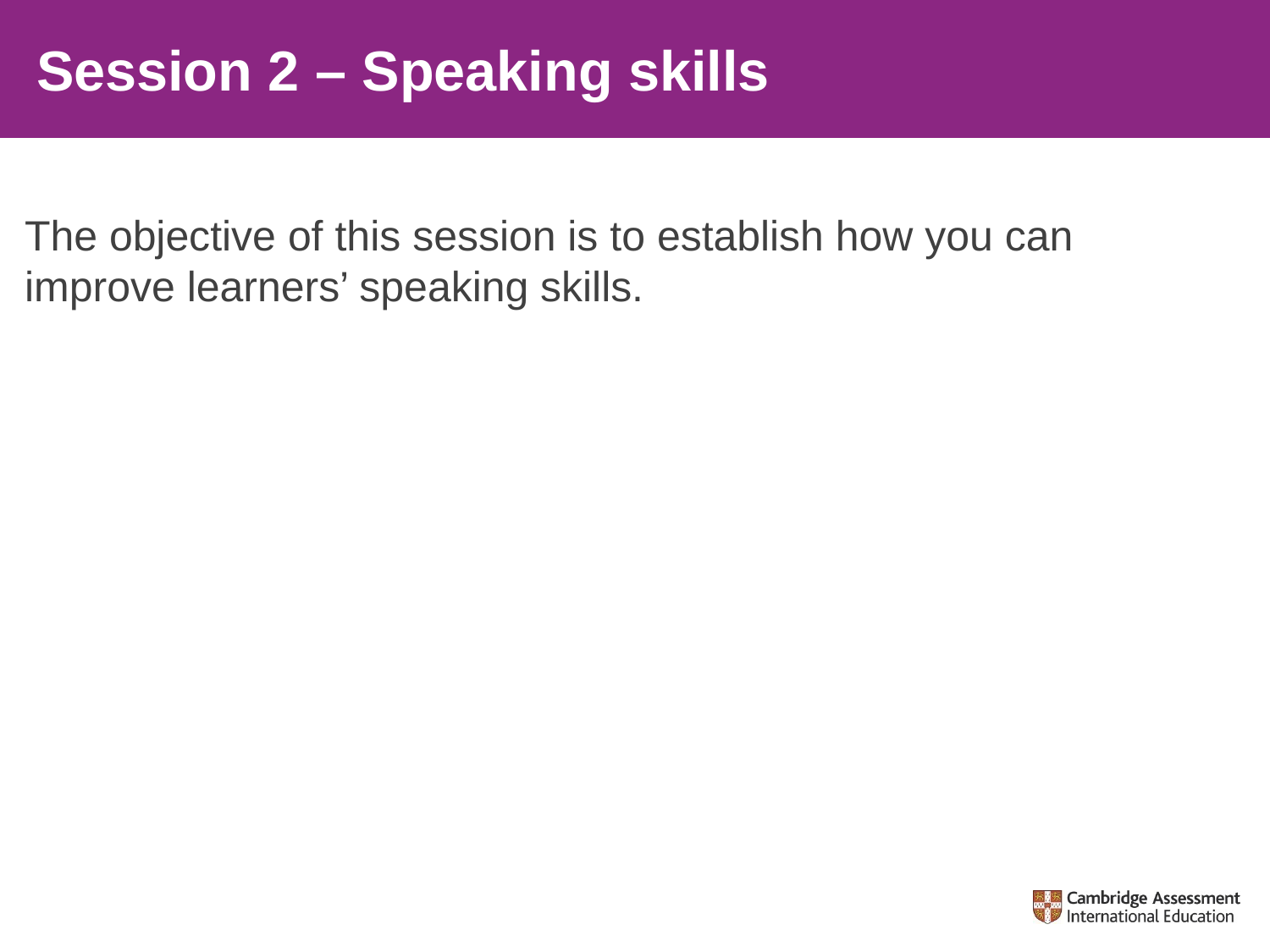

# Session 2 – Speaking skills
The objective of this session is to establish how you can improve learners’ speaking skills.